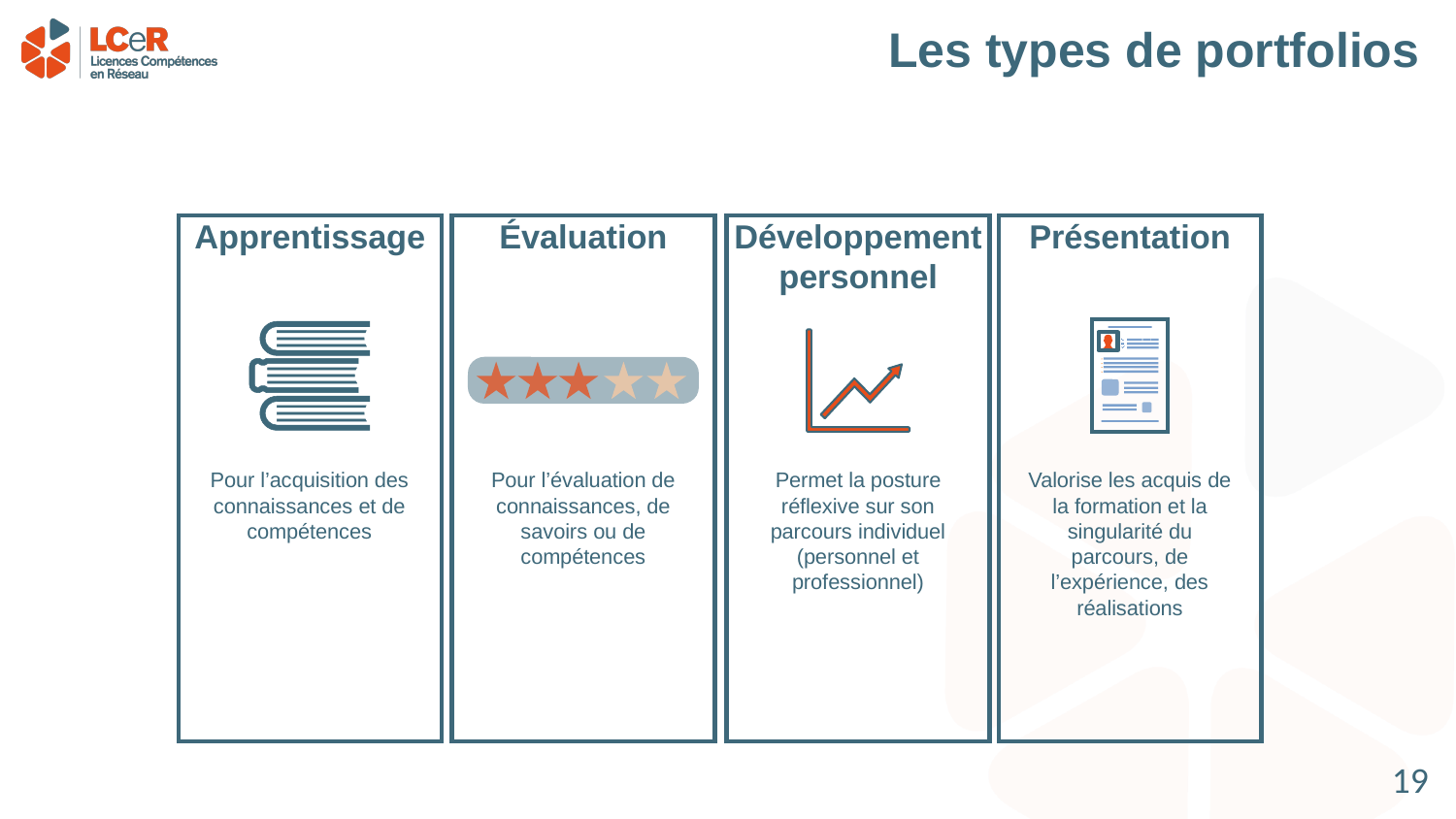

# Les types de portfolios
Apprentissage
Évaluation
Développement personnel
Présentation

Pour l’acquisition des connaissances et de compétences
Pour l’évaluation de connaissances, de savoirs ou de compétences
Permet la posture réflexive sur son parcours individuel (personnel et professionnel)
Valorise les acquis de la formation et la singularité du parcours, de l’expérience, des réalisations